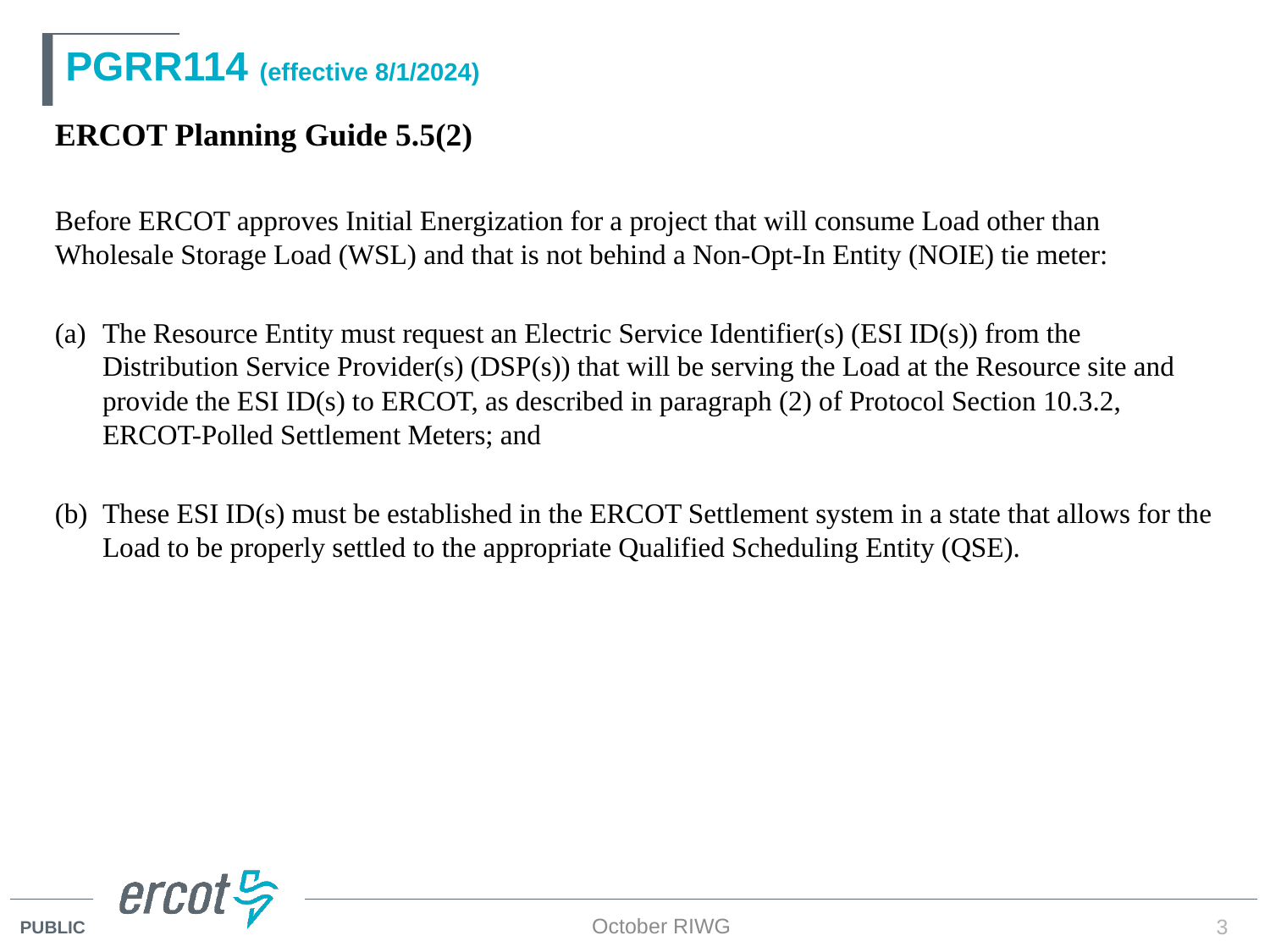

# PGRR114 (effective 8/1/2024)
ERCOT Planning Guide 5.5(2)

Before ERCOT approves Initial Energization for a project that will consume Load other than Wholesale Storage Load (WSL) and that is not behind a Non-Opt-In Entity (NOIE) tie meter:

The Resource Entity must request an Electric Service Identifier(s) (ESI ID(s)) from the Distribution Service Provider(s) (DSP(s)) that will be serving the Load at the Resource site and provide the ESI ID(s) to ERCOT, as described in paragraph (2) of Protocol Section 10.3.2, ERCOT-Polled Settlement Meters; and

These ESI ID(s) must be established in the ERCOT Settlement system in a state that allows for the Load to be properly settled to the appropriate Qualified Scheduling Entity (QSE).

October RIWG
3